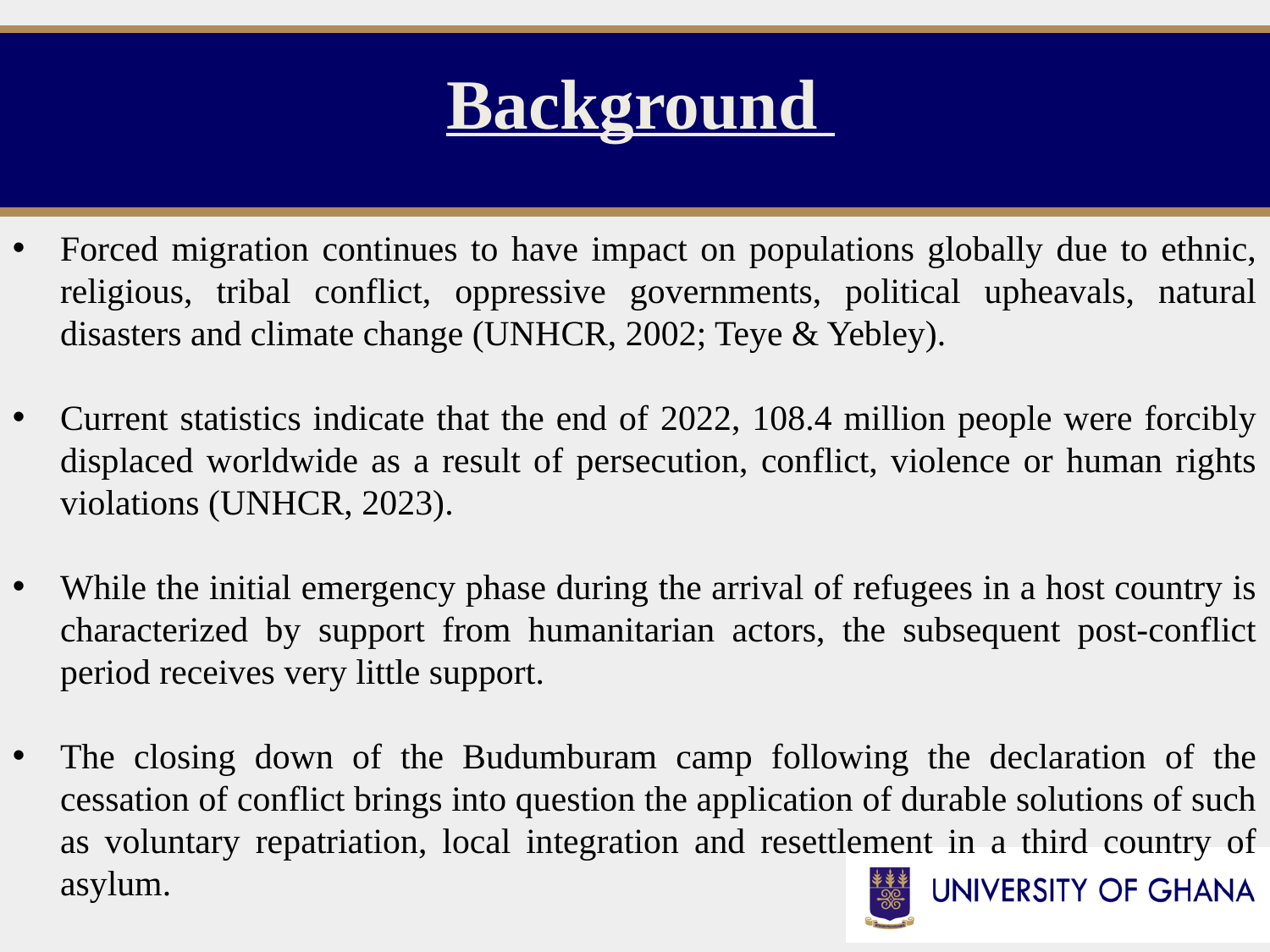

# Background
Forced migration continues to have impact on populations globally due to ethnic, religious, tribal conflict, oppressive governments, political upheavals, natural disasters and climate change (UNHCR, 2002; Teye & Yebley).

Current statistics indicate that the end of 2022, 108.4 million people were forcibly displaced worldwide as a result of persecution, conflict, violence or human rights violations (UNHCR, 2023).

While the initial emergency phase during the arrival of refugees in a host country is characterized by support from humanitarian actors, the subsequent post-conflict period receives very little support.

The closing down of the Budumburam camp following the declaration of the cessation of conflict brings into question the application of durable solutions of such as voluntary repatriation, local integration and resettlement in a third country of asylum.